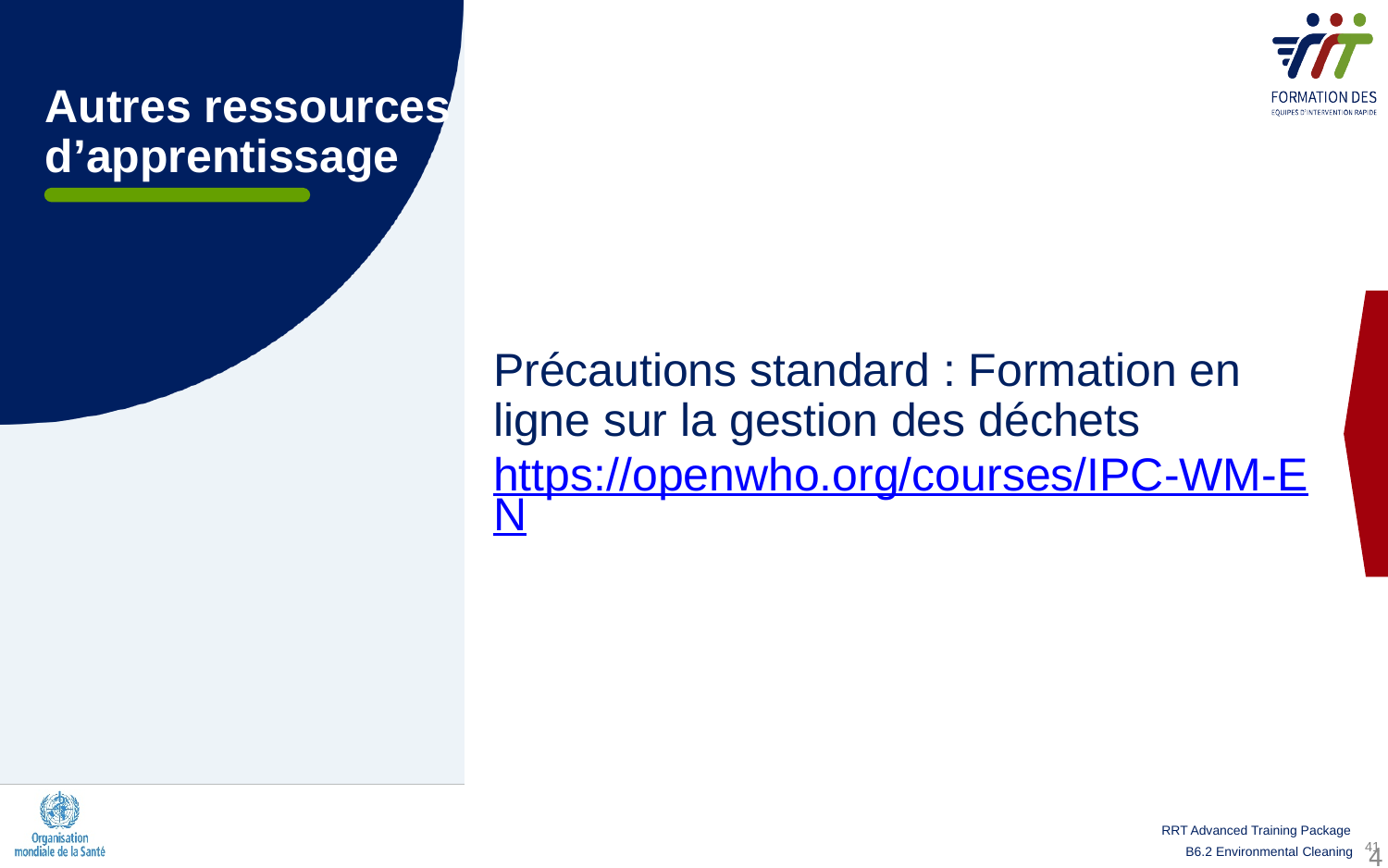

Autres ressources d’apprentissage
Précautions standard : Formation en ligne sur la gestion des déchets
https://openwho.org/courses/IPC-WM-EN

41